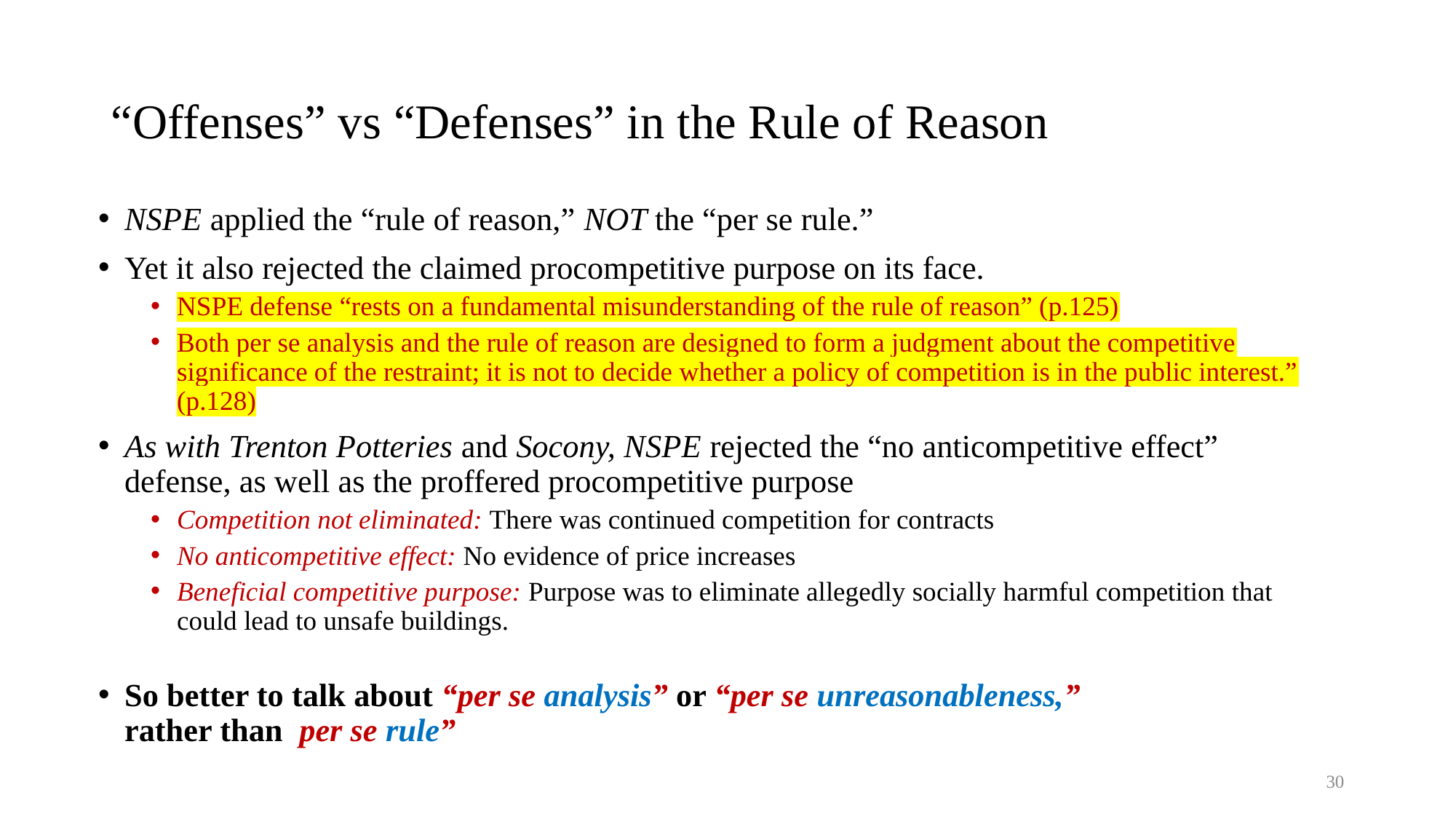

# “Offenses” vs “Defenses” in the Rule of Reason
NSPE applied the “rule of reason,” NOT the “per se rule.”
Yet it also rejected the claimed procompetitive purpose on its face.
NSPE defense “rests on a fundamental misunderstanding of the rule of reason” (p.125)
Both per se analysis and the rule of reason are designed to form a judgment about the competitive significance of the restraint; it is not to decide whether a policy of competition is in the public interest.” (p.128)
As with Trenton Potteries and Socony, NSPE rejected the “no anticompetitive effect” defense, as well as the proffered procompetitive purpose
Competition not eliminated: There was continued competition for contracts
No anticompetitive effect: No evidence of price increases
Beneficial competitive purpose: Purpose was to eliminate allegedly socially harmful competition that could lead to unsafe buildings.
So better to talk about “per se analysis” or “per se unreasonableness,”
rather than  per se rule”

30